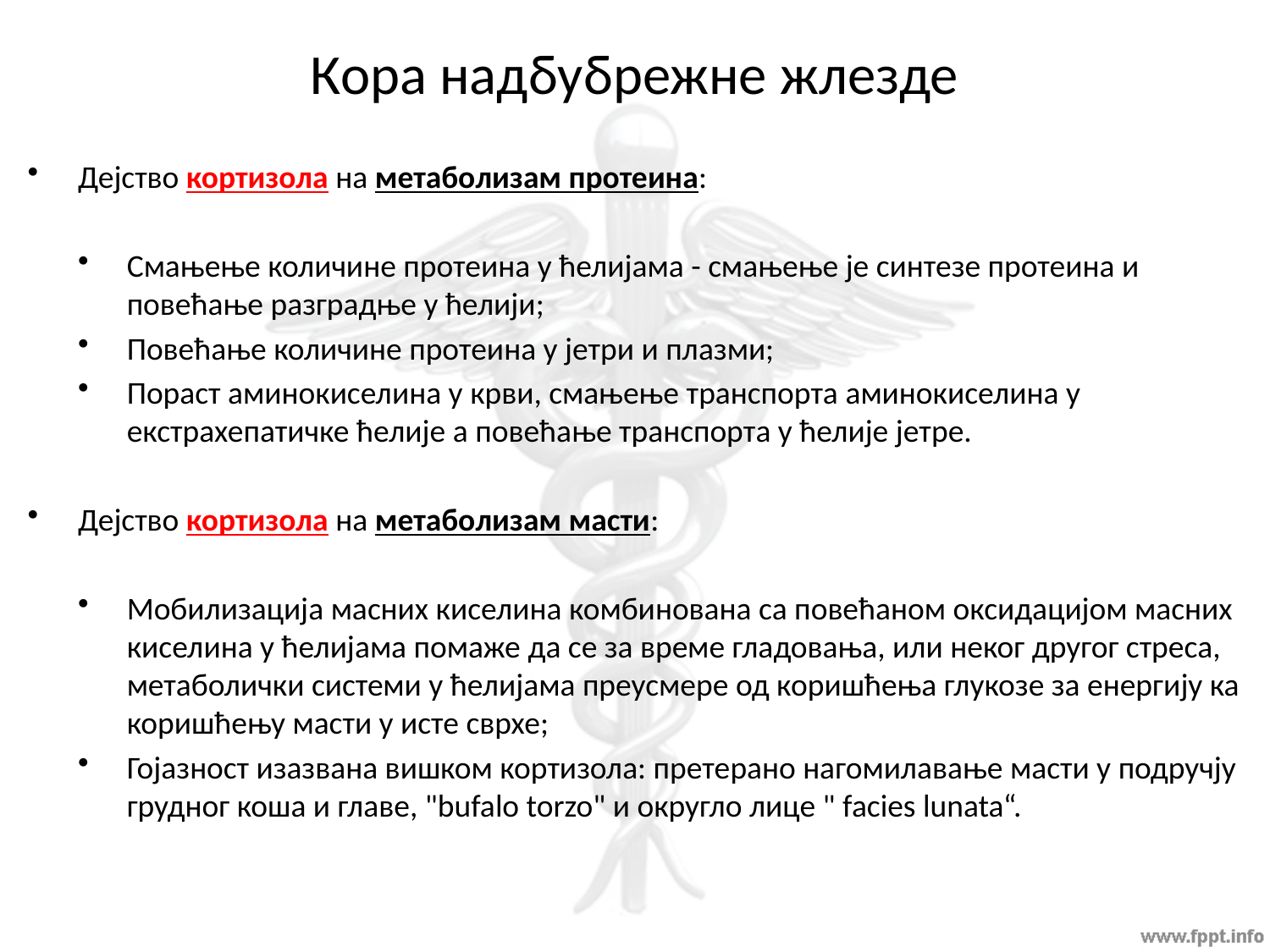

# Кора надбубрежне жлезде

Дејство кортизола на метаболизам протеина:

Смањење количине протеина у ћелијама - смањење је синтезе протеина и повећање разградње у ћелији;
Повећање количине протеина у јетри и плазми;
Пораст аминокиселина у крви, смањење транспорта аминокиселина у екстрахепатичке ћелије а повећање транспорта у ћелије јетре.

Дејство кортизола на метаболизам масти:

Мобилизација масних киселина комбинована са повећаном оксидацијом масних киселина у ћелијама помаже да се за време гладовања, или неког другог стреса, метаболички системи у ћелијама преусмере од коришћења глукозе за енергију ка коришћењу масти у исте сврхе;
Гојазност изазвана вишком кортизола: претерано нагомилавање масти у подручју грудног коша и главе, "bufalo torzo" и округло лице " facies lunata“.